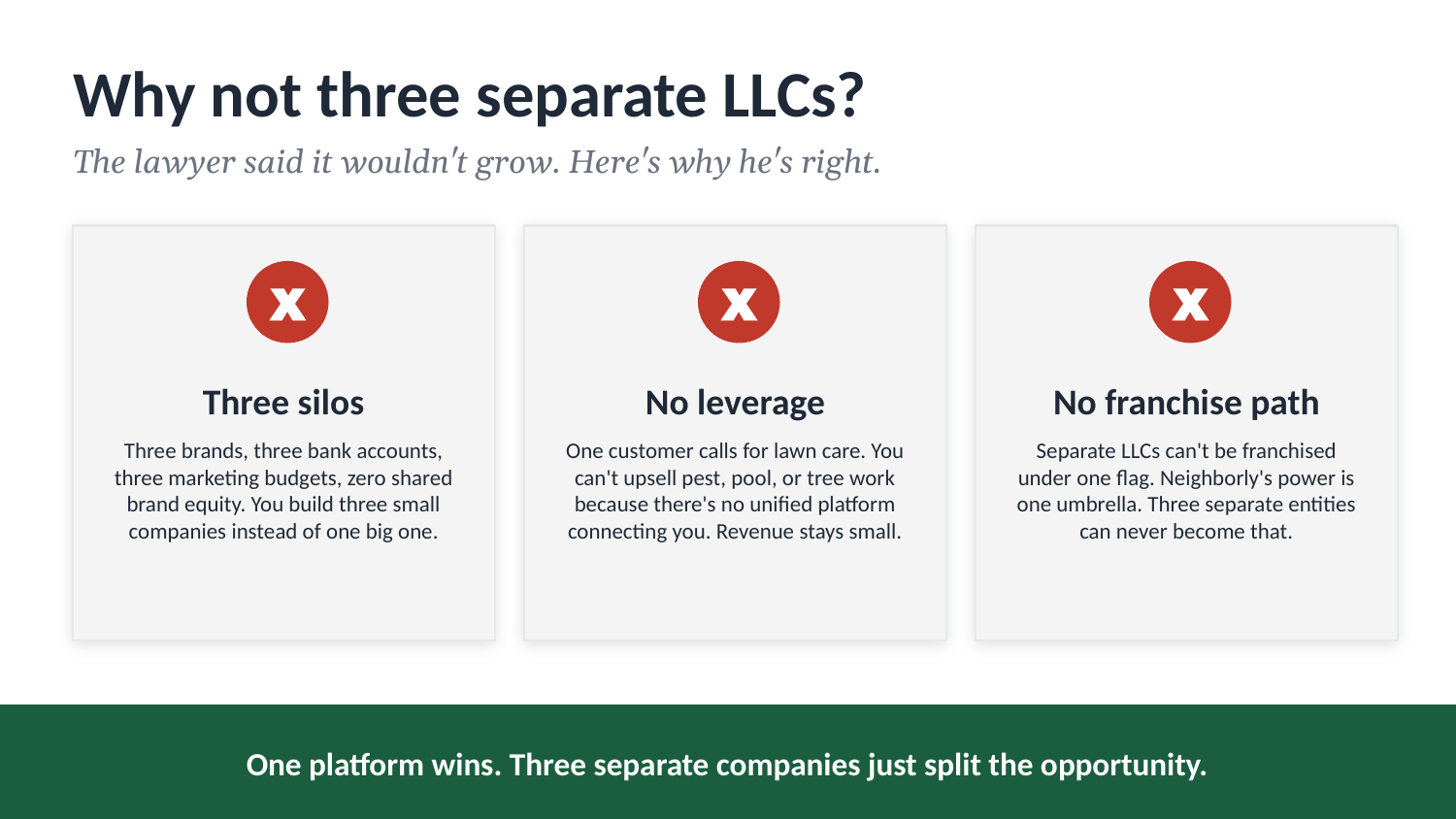

Why not three separate LLCs?
The lawyer said it wouldn't grow. Here's why he's right.

X

X

X
Three silos
No leverage
No franchise path
Three brands, three bank accounts, three marketing budgets, zero shared brand equity. You build three small companies instead of one big one.
One customer calls for lawn care. You can't upsell pest, pool, or tree work because there's no unified platform connecting you. Revenue stays small.
Separate LLCs can't be franchised under one flag. Neighborly's power is one umbrella. Three separate entities can never become that.

One platform wins. Three separate companies just split the opportunity.